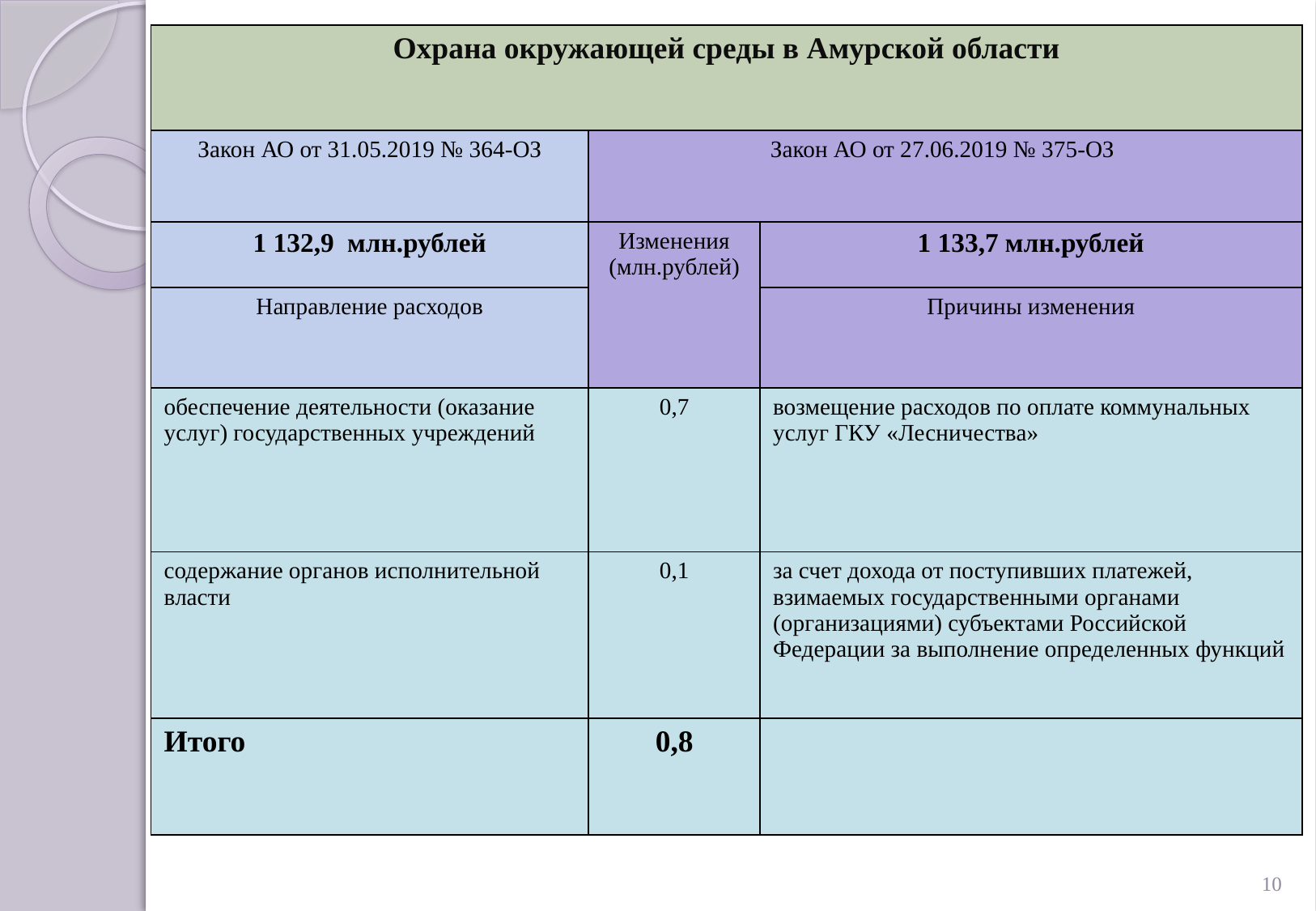

| Охрана окружающей среды в Амурской области |  |  |
| --- | --- | --- |
| Закон АО от 31.05.2019 № 364-ОЗ | Закон АО от 27.06.2019 № 375-ОЗ |  |
| 1 132,9 млн.рублей | Изменения (млн.рублей) | 1 133,7 млн.рублей |
| Направление расходов |  | Причины изменения |
| обеспечение деятельности (оказание услуг) государственных учреждений | 0,7 | возмещение расходов по оплате коммунальных услуг ГКУ «Лесничества» |
| содержание органов исполнительной власти | 0,1 | за счет дохода от поступивших платежей, взимаемых государственными органами (организациями) субъектами Российской Федерации за выполнение определенных функций |
| Итого | 0,8 |  |
10